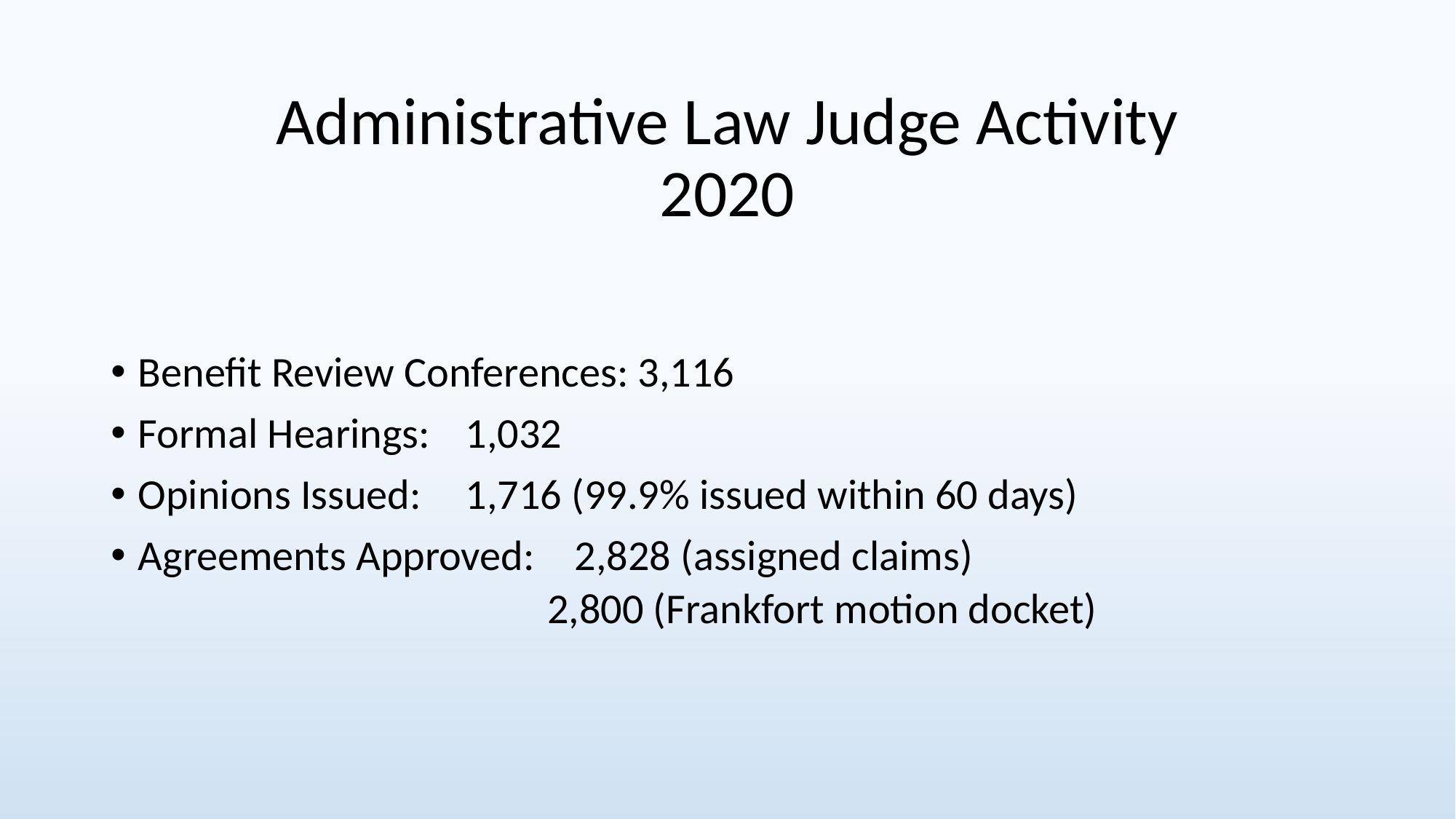

# Administrative Law Judge Activity 2020

Benefit Review Conferences: 3,116
Formal Hearings:	1,032
Opinions Issued: 	1,716 (99.9% issued within 60 days)
Agreements Approved: 	2,828 (assigned claims)
2,800 (Frankfort motion docket)